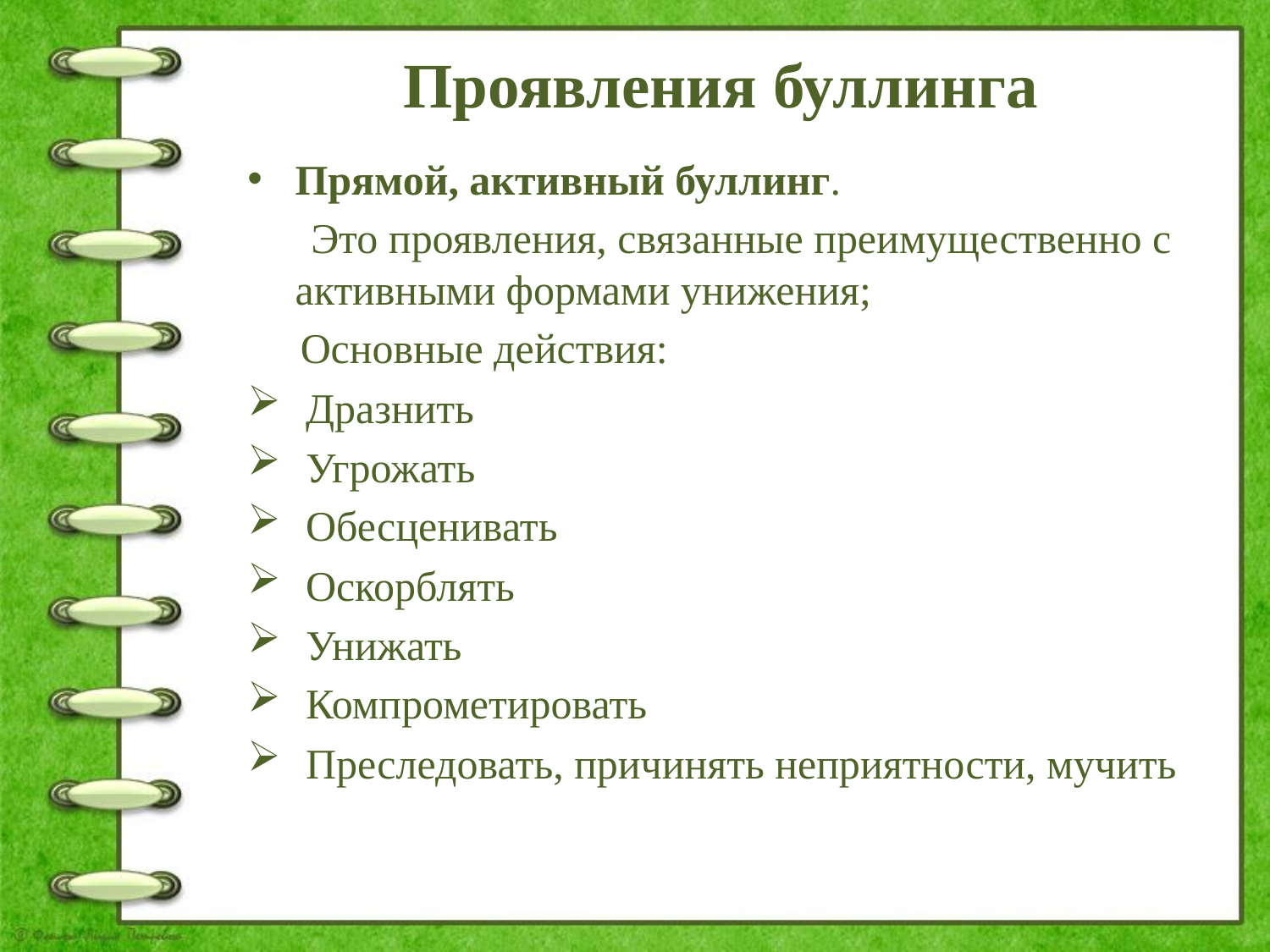

# Проявления буллинга
Прямой, активный буллинг.
      Это проявления, связанные преимущественно с активными формами унижения;
     Основные действия:
 Дразнить
 Угрожать
 Обесценивать
 Оскорблять
 Унижать
 Компрометировать
 Преследовать, причинять неприятности, мучить